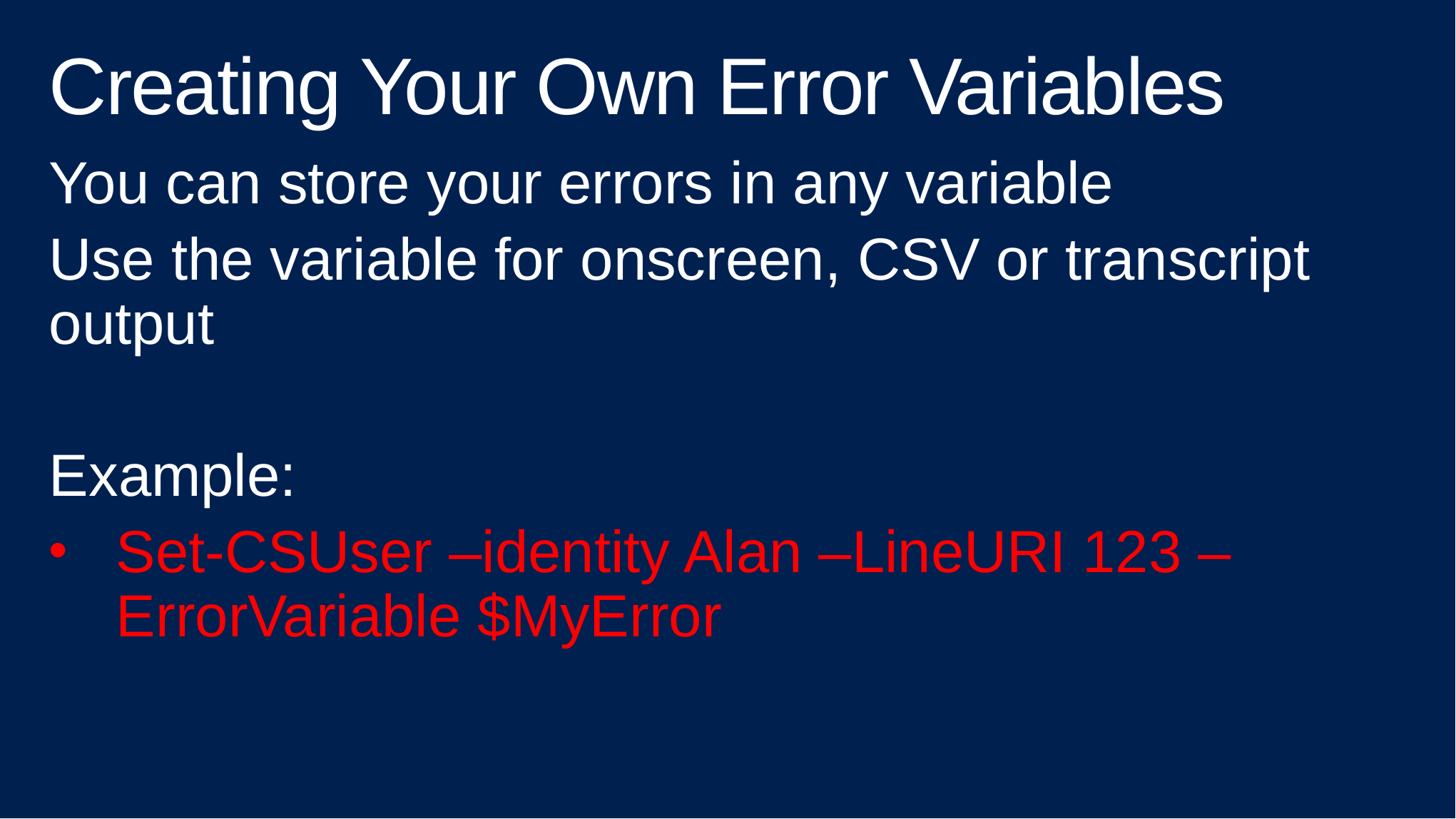

# Creating Your Own Error Variables
You can store your errors in any variable
Use the variable for onscreen, CSV or transcript output

Example:
Set-CSUser –identity Alan –LineURI 123 –ErrorVariable $MyError